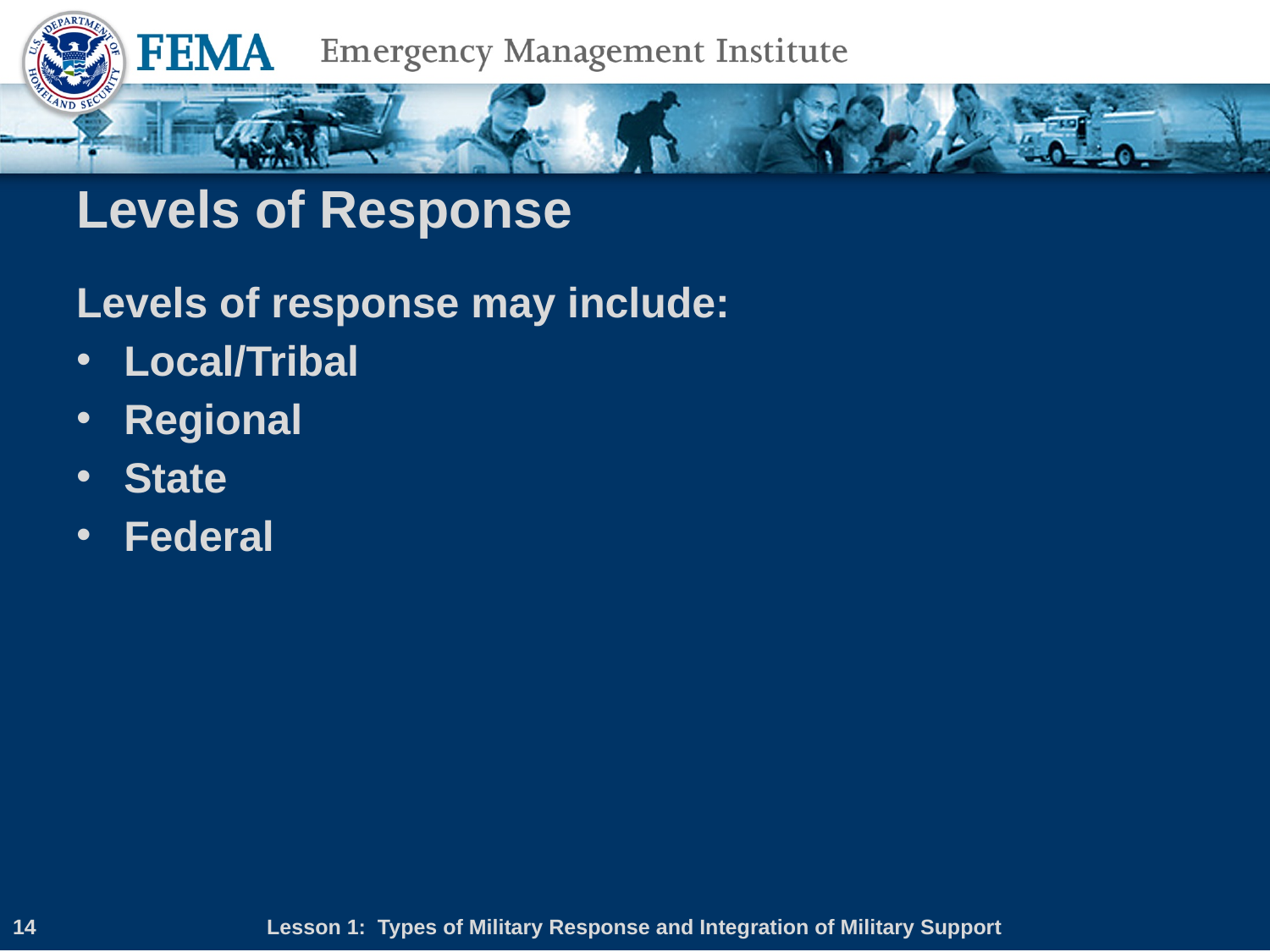

# Levels of Response
Levels of response may include:
Local/Tribal
Regional
State
Federal
14
Lesson 1:  Types of Military Response and Integration of Military Support